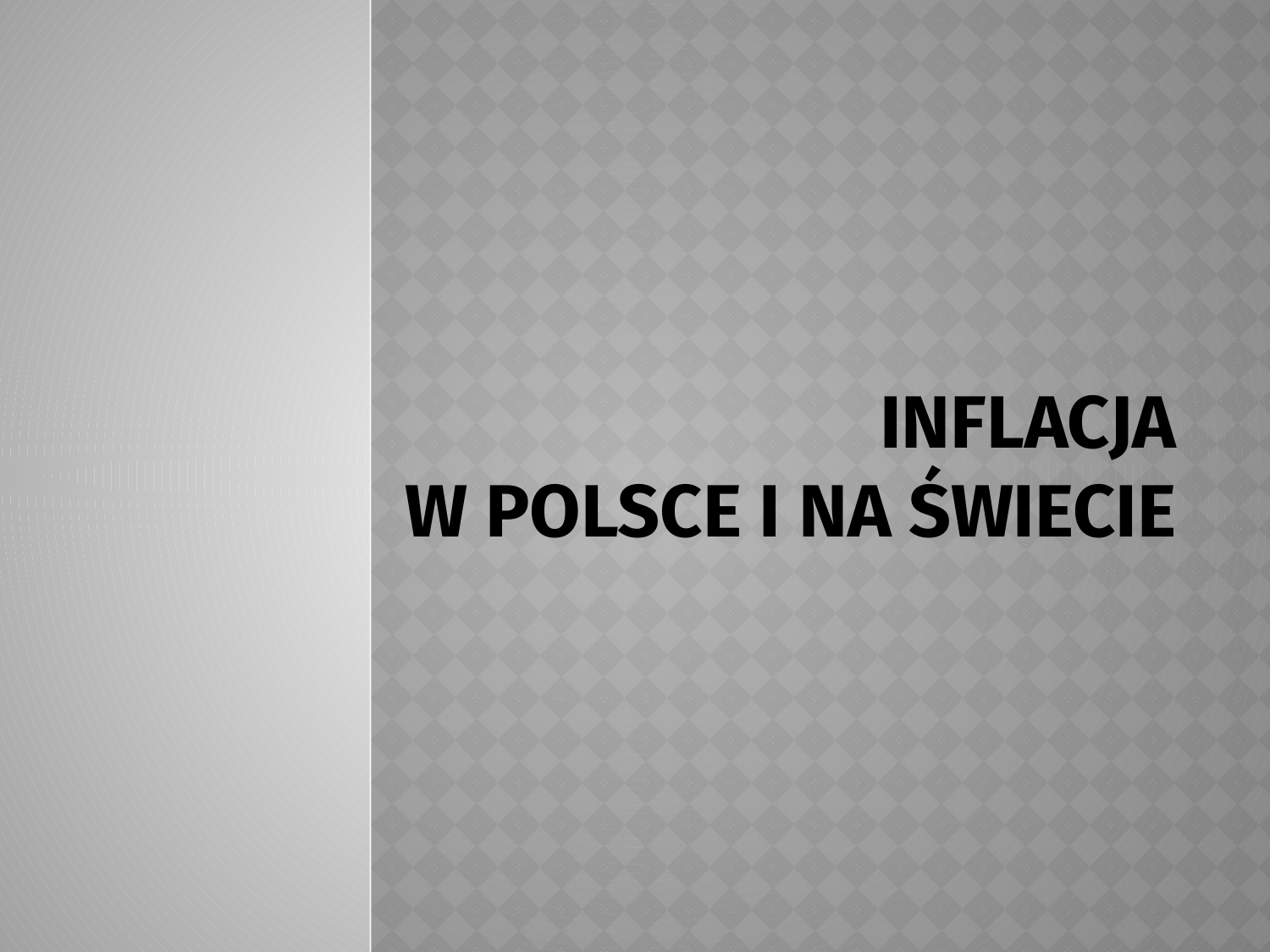

# Inflacja w Polsce i na świecie